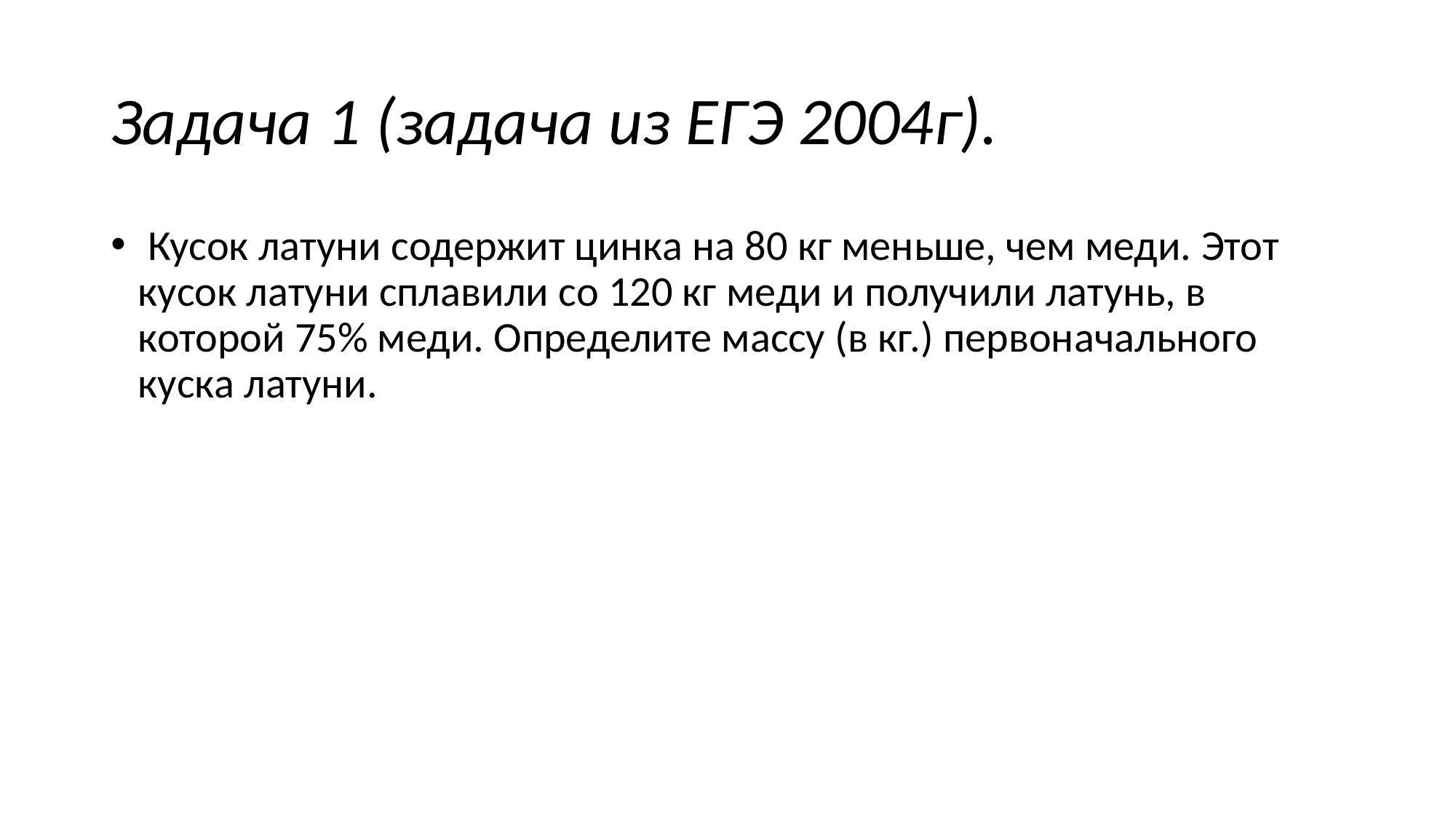

# Задача 1 (задача из ЕГЭ 2004г).
 Кусок латуни содержит цинка на 80 кг меньше, чем меди. Этот кусок латуни сплавили со 120 кг меди и получили латунь, в которой 75% меди. Определите массу (в кг.) первоначального куска латуни.